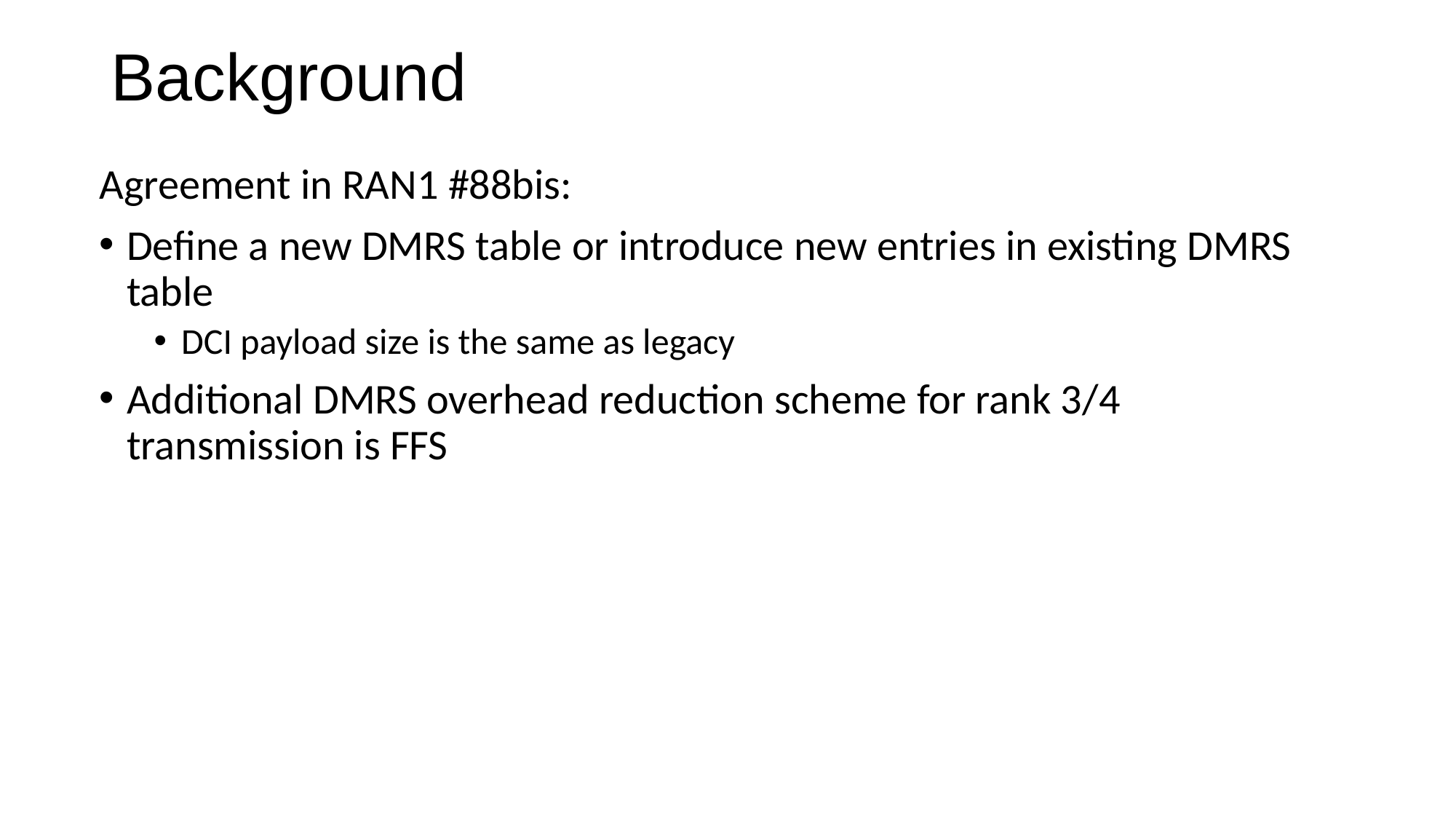

# Background
Agreement in RAN1 #88bis:
Define a new DMRS table or introduce new entries in existing DMRS table
DCI payload size is the same as legacy
Additional DMRS overhead reduction scheme for rank 3/4 transmission is FFS